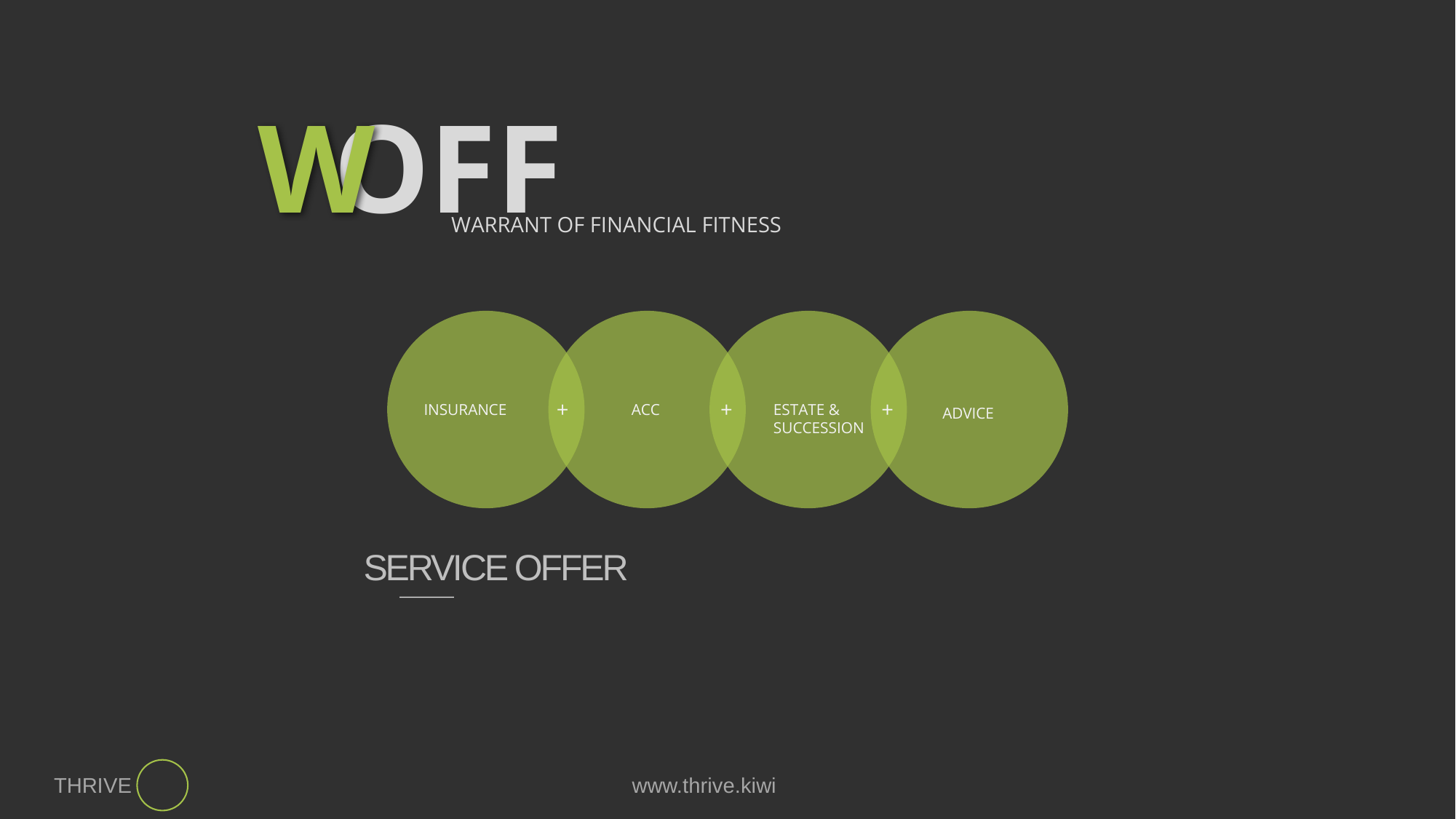

W
OFF
WARRANT OF FINANCIAL FITNESS

+
+
+
ACC
ESTATE & SUCCESSION
INSURANCE
ADVICE
SERVICE OFFER

THRIVE
www.thrive.kiwi